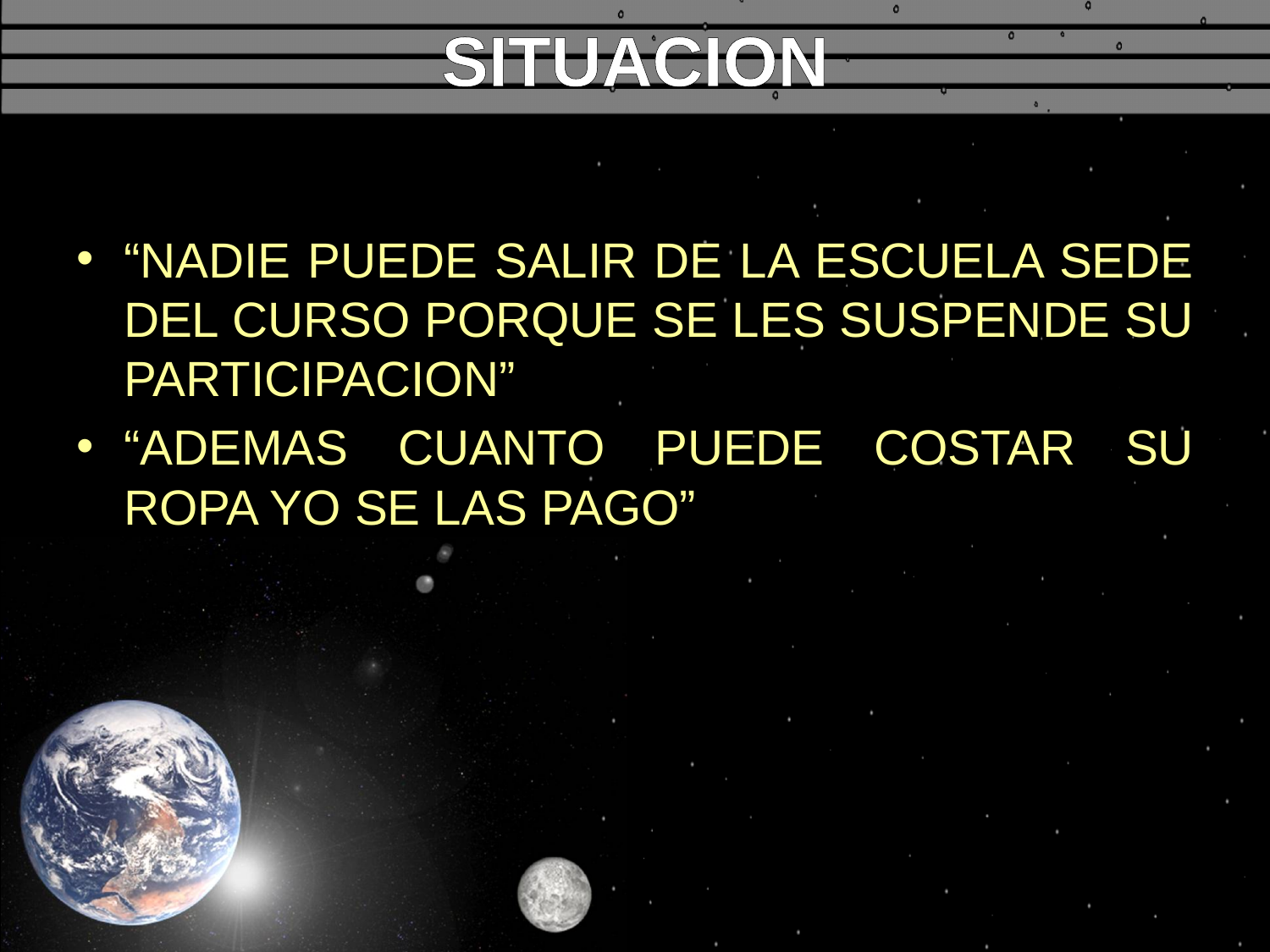

# SITUACION
“NADIE PUEDE SALIR DE LA ESCUELA SEDE DEL CURSO PORQUE SE LES SUSPENDE SU PARTICIPACION”
“ADEMAS CUANTO PUEDE COSTAR SU ROPA YO SE LAS PAGO”